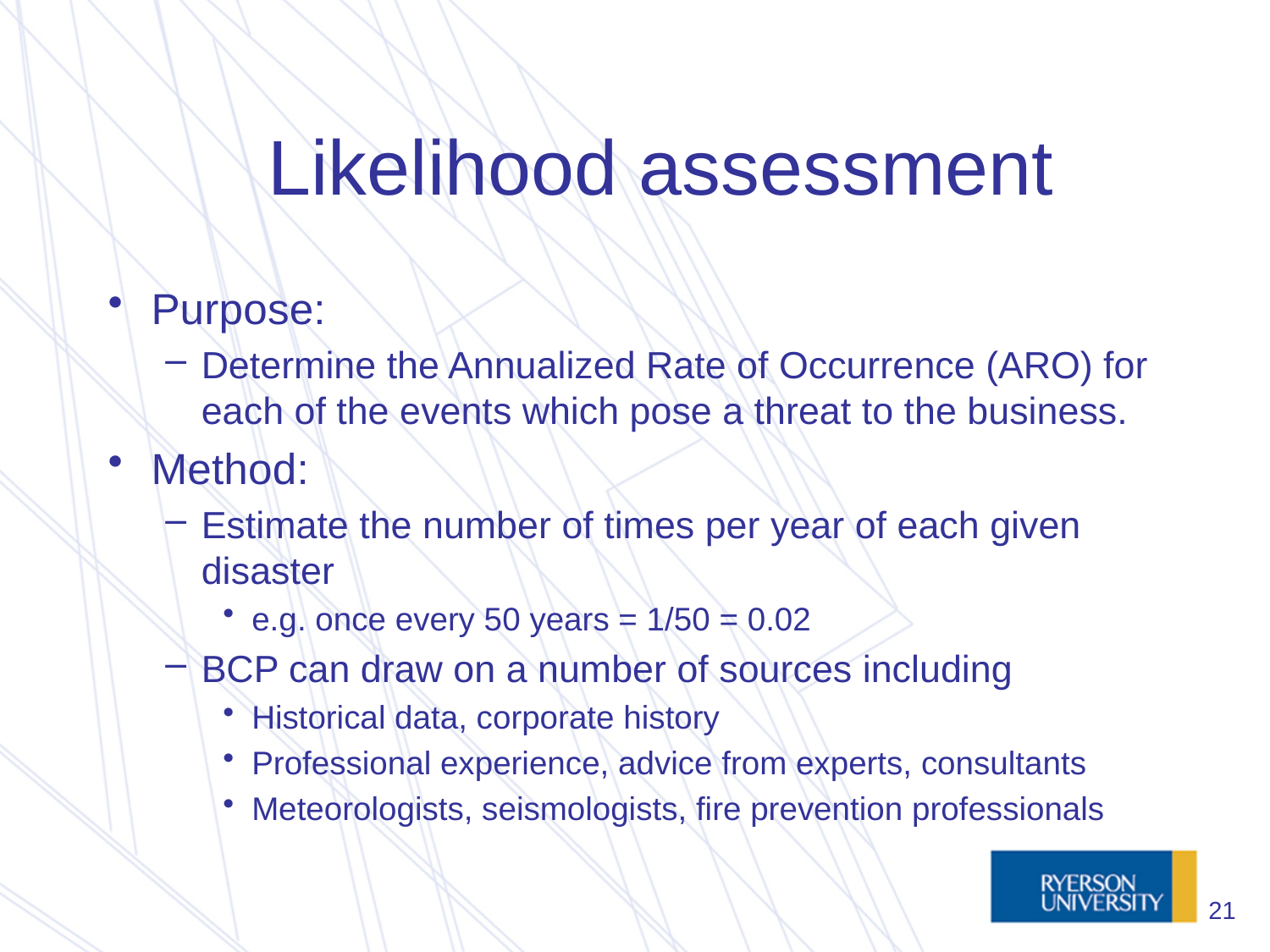

# Likelihood assessment
Purpose:
Determine the Annualized Rate of Occurrence (ARO) for each of the events which pose a threat to the business.
Method:
Estimate the number of times per year of each given disaster
e.g. once every 50 years = 1/50 = 0.02
BCP can draw on a number of sources including
Historical data, corporate history
Professional experience, advice from experts, consultants
Meteorologists, seismologists, fire prevention professionals

21